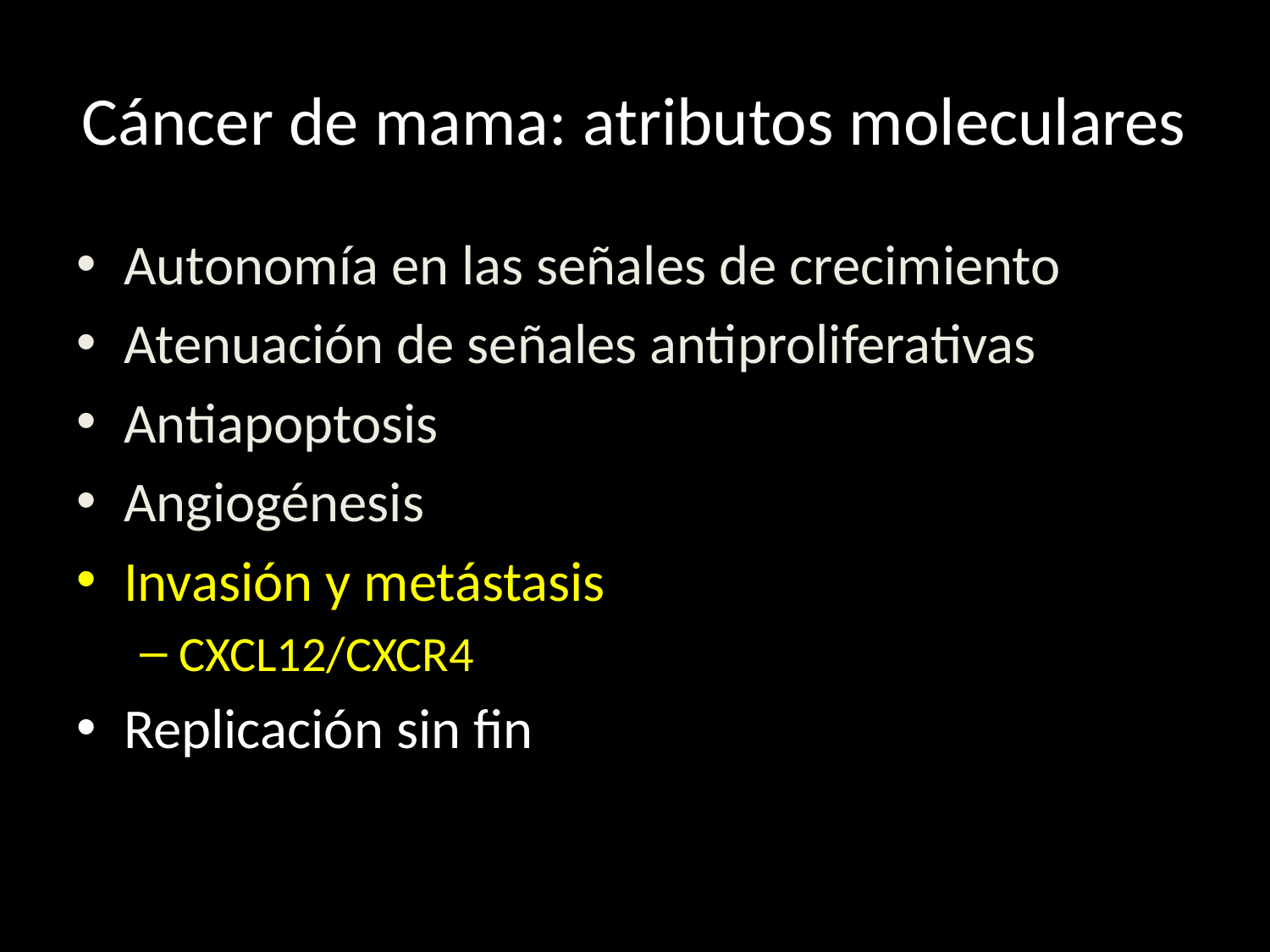

# Cáncer de mama: atributos moleculares
Autonomía en las señales de crecimiento
Atenuación de señales antiproliferativas
Antiapoptosis
Angiogénesis
Invasión y metástasis
CXCL12/CXCR4
Replicación sin fin